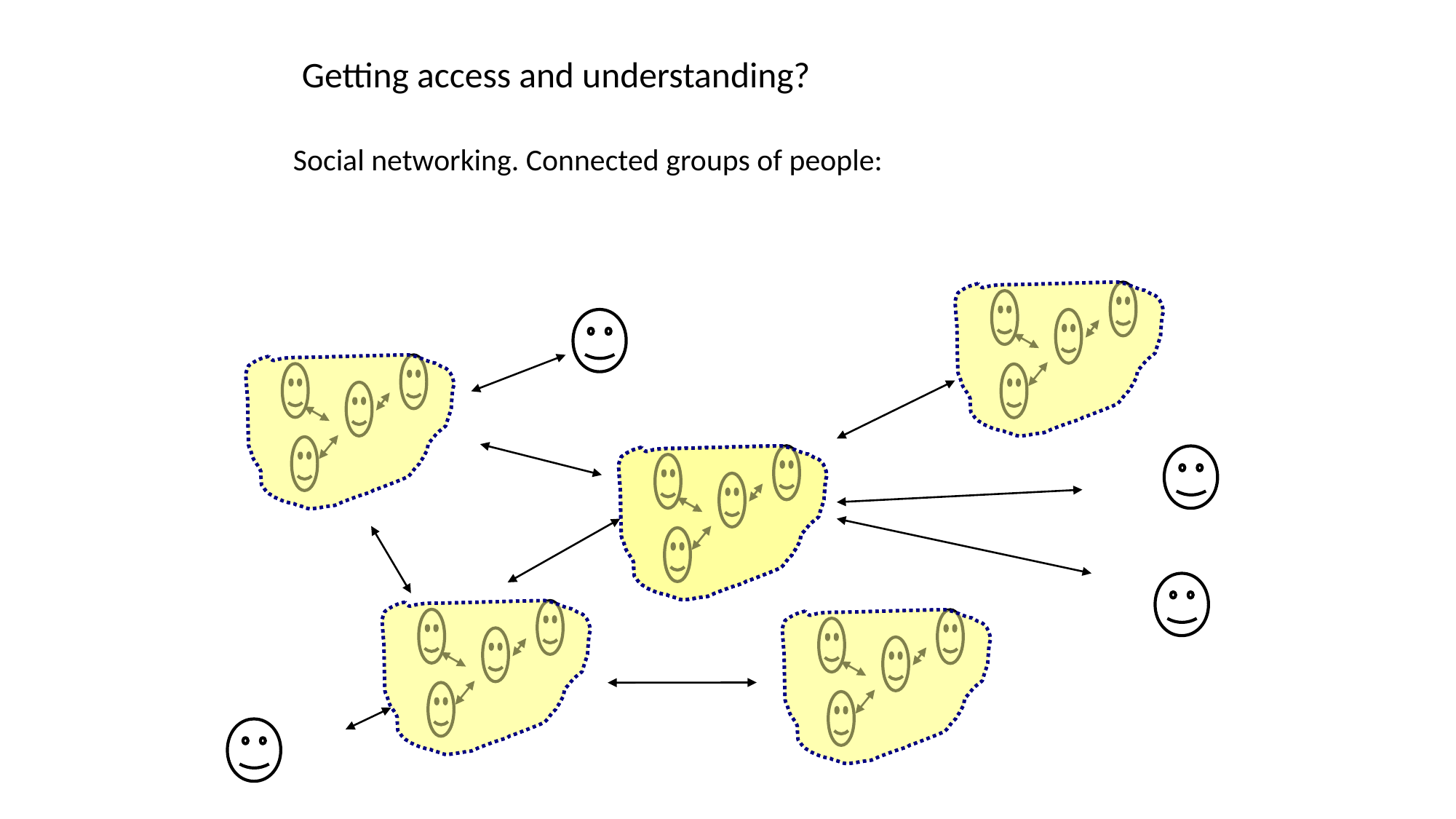

# Getting access and understanding?

Social networking. Connected groups of people: